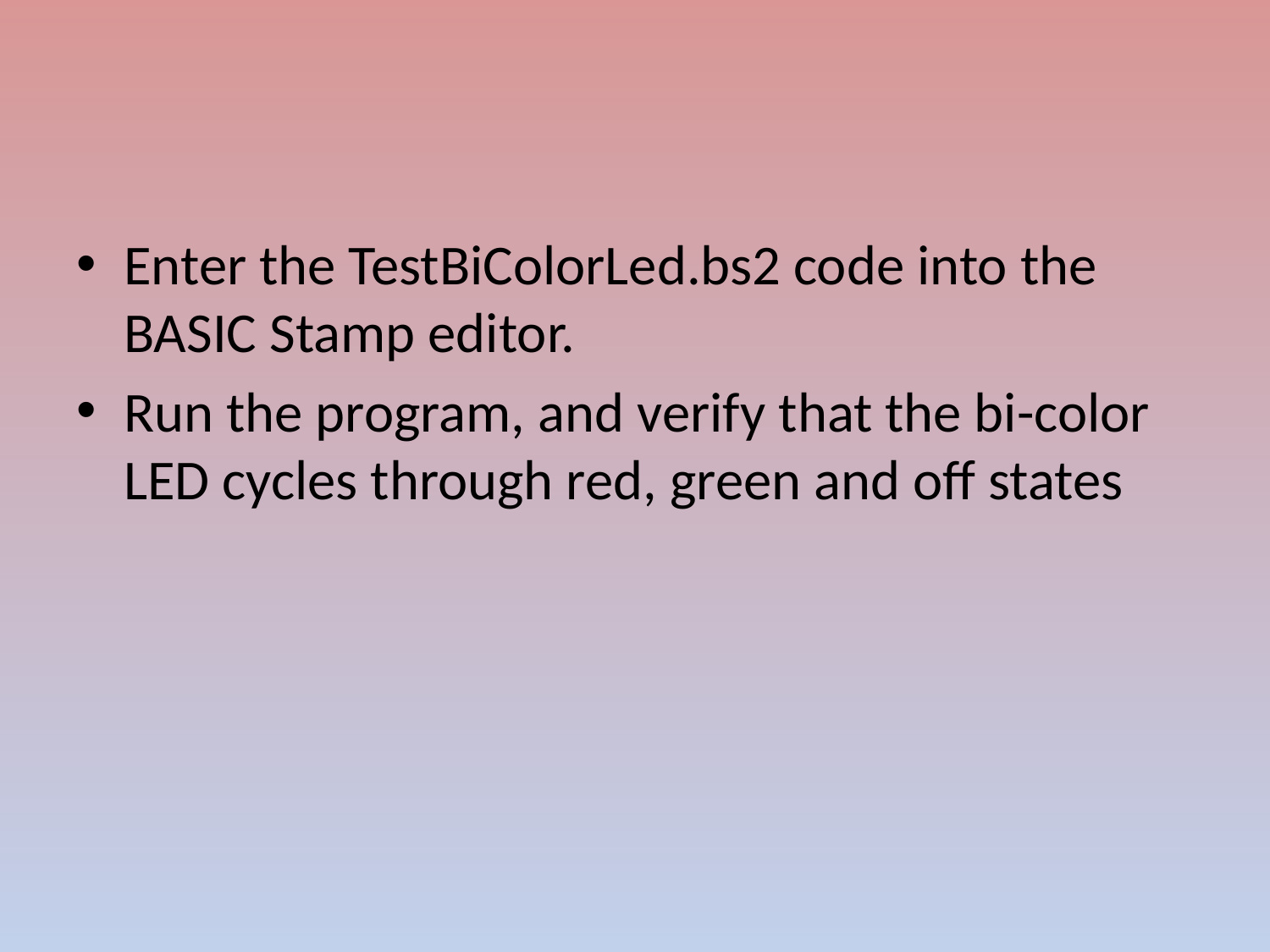

#
Enter the TestBiColorLed.bs2 code into the BASIC Stamp editor.
Run the program, and verify that the bi-color LED cycles through red, green and off states